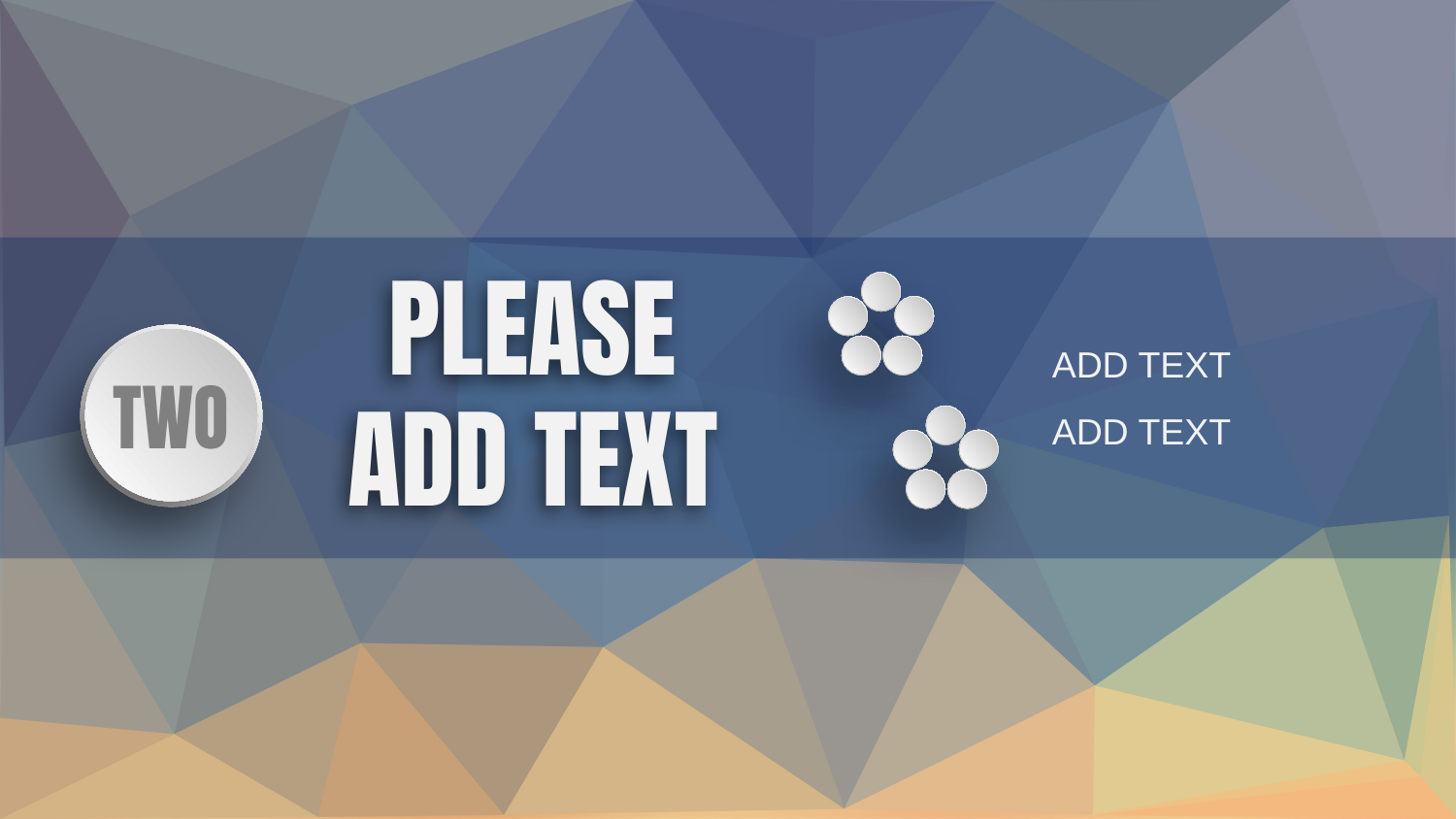

PLEASE ADD TEXT

ADD TEXT
TWO
ADD TEXT